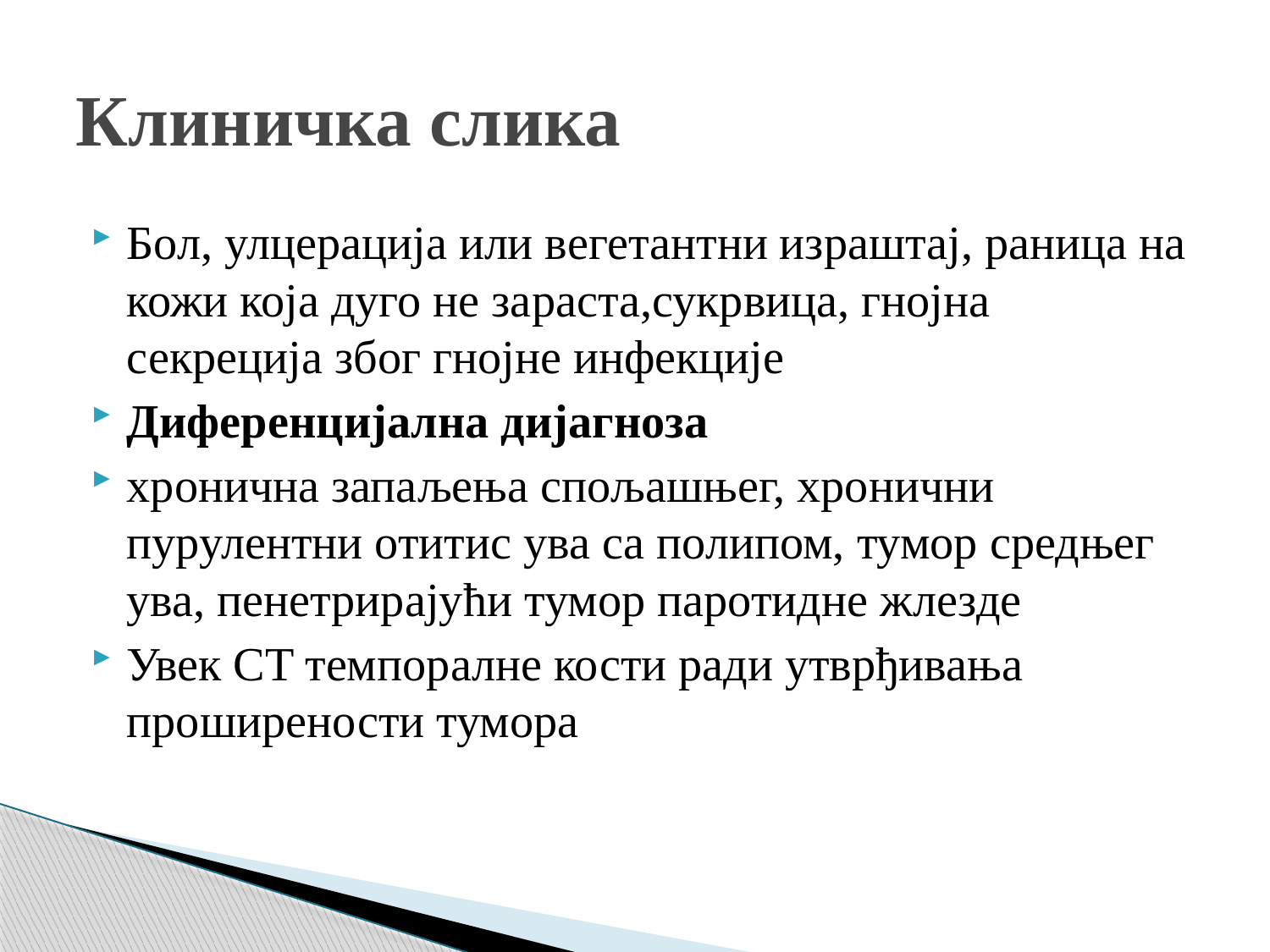

# Клиничка слика
Бол, улцерација или вегетантни израштај, раница на кожи која дуго не зараста,сукрвица, гнојна секреција због гнојне инфекције
Диференцијална дијагноза
хронична запаљења спољашњег, хронични пурулентни отитис ува са полипом, тумор средњег ува, пенетрирајући тумор паротидне жлезде
Увек CT темпоралне кости ради утврђивања проширености тумора